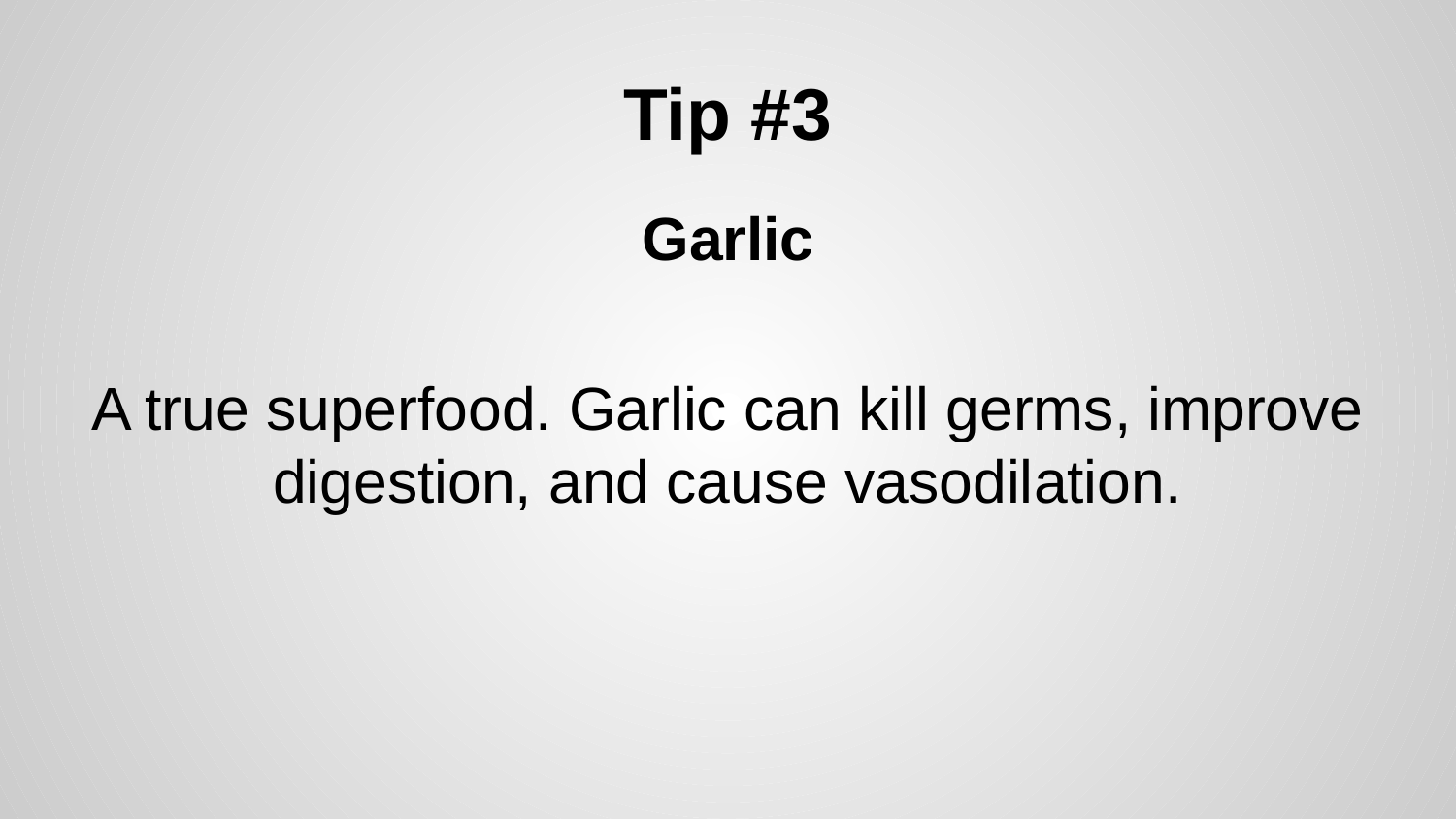

# Tip #3
Garlic

A true superfood. Garlic can kill germs, improve digestion, and cause vasodilation.